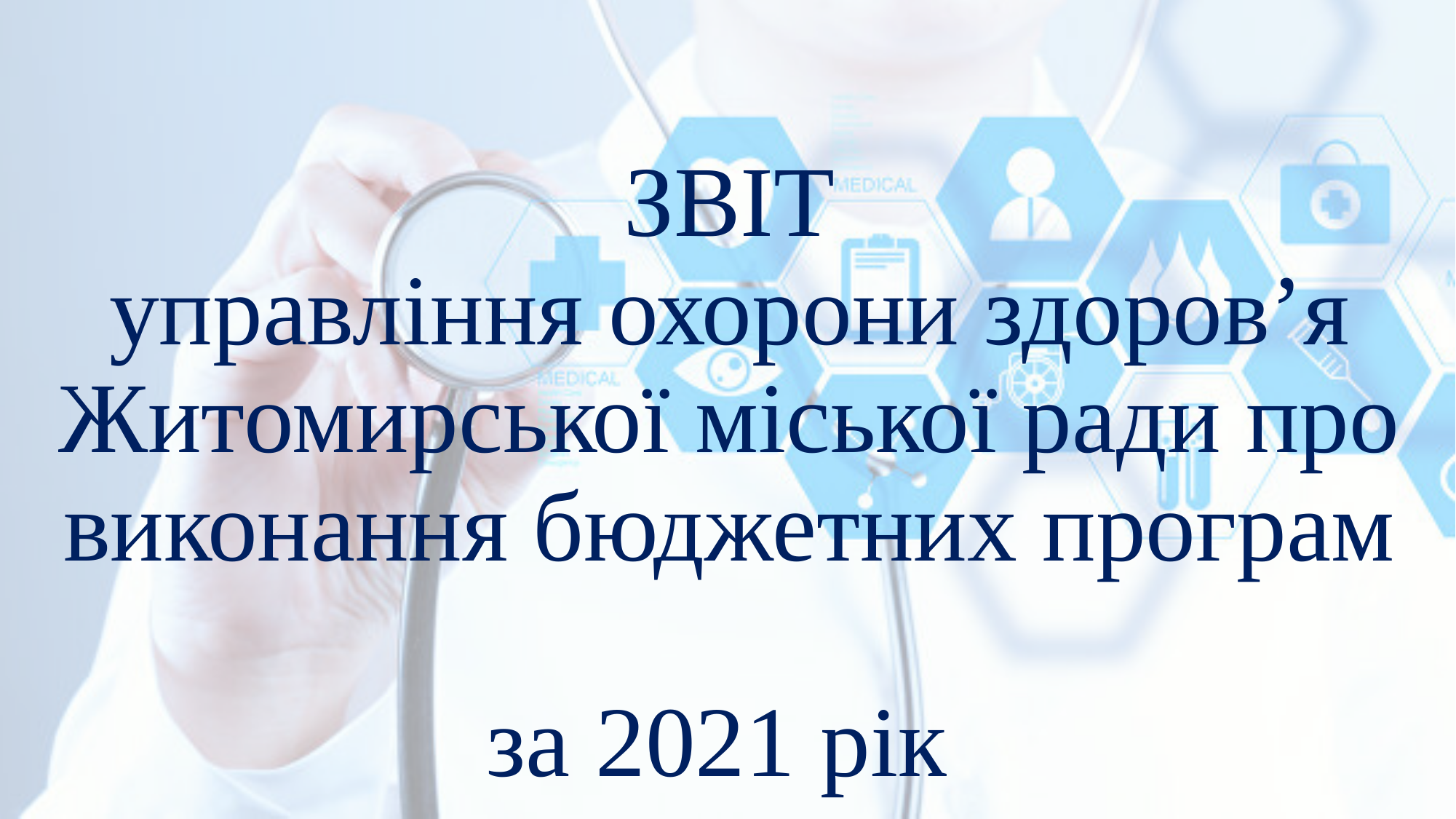

ЗВІТ
управління охорони здоров’я
Житомирської міської ради про
виконання бюджетних програм
за 2021 рік